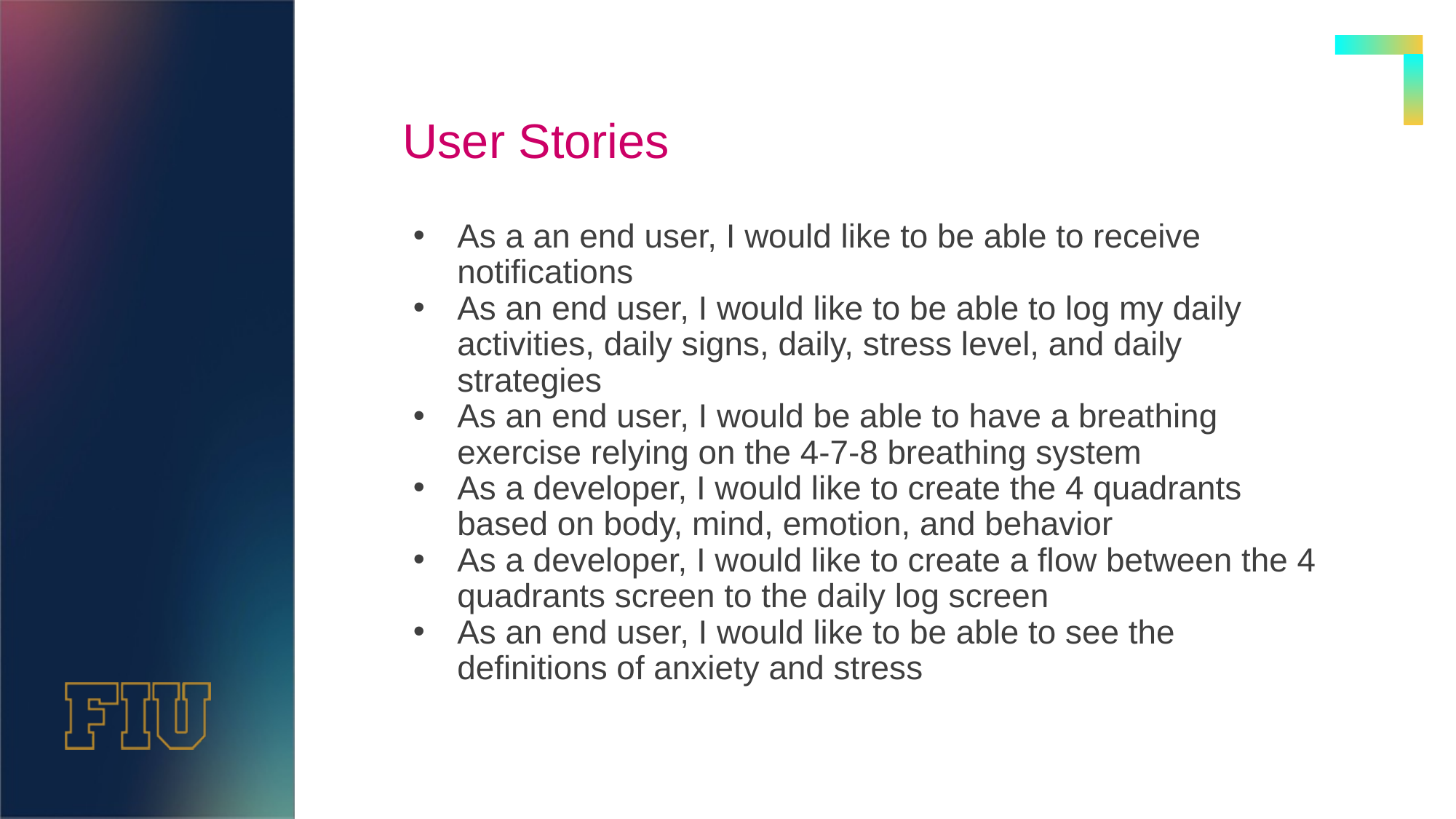

# User Stories
As a an end user, I would like to be able to receive notifications
As an end user, I would like to be able to log my daily activities, daily signs, daily, stress level, and daily strategies
As an end user, I would be able to have a breathing exercise relying on the 4-7-8 breathing system
As a developer, I would like to create the 4 quadrants based on body, mind, emotion, and behavior
As a developer, I would like to create a flow between the 4 quadrants screen to the daily log screen
As an end user, I would like to be able to see the definitions of anxiety and stress